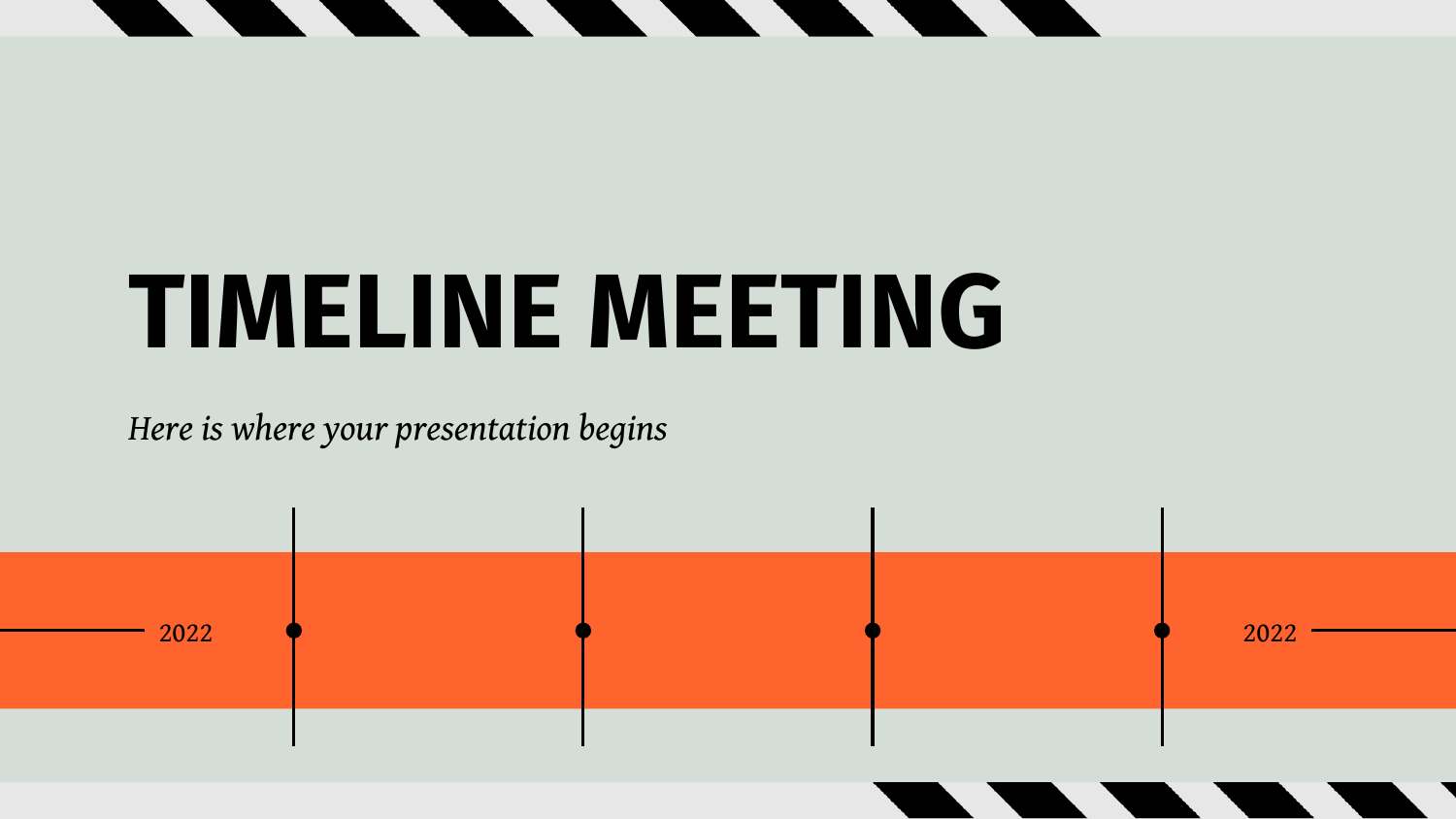

# TIMELINE MEETING
Here is where your presentation begins